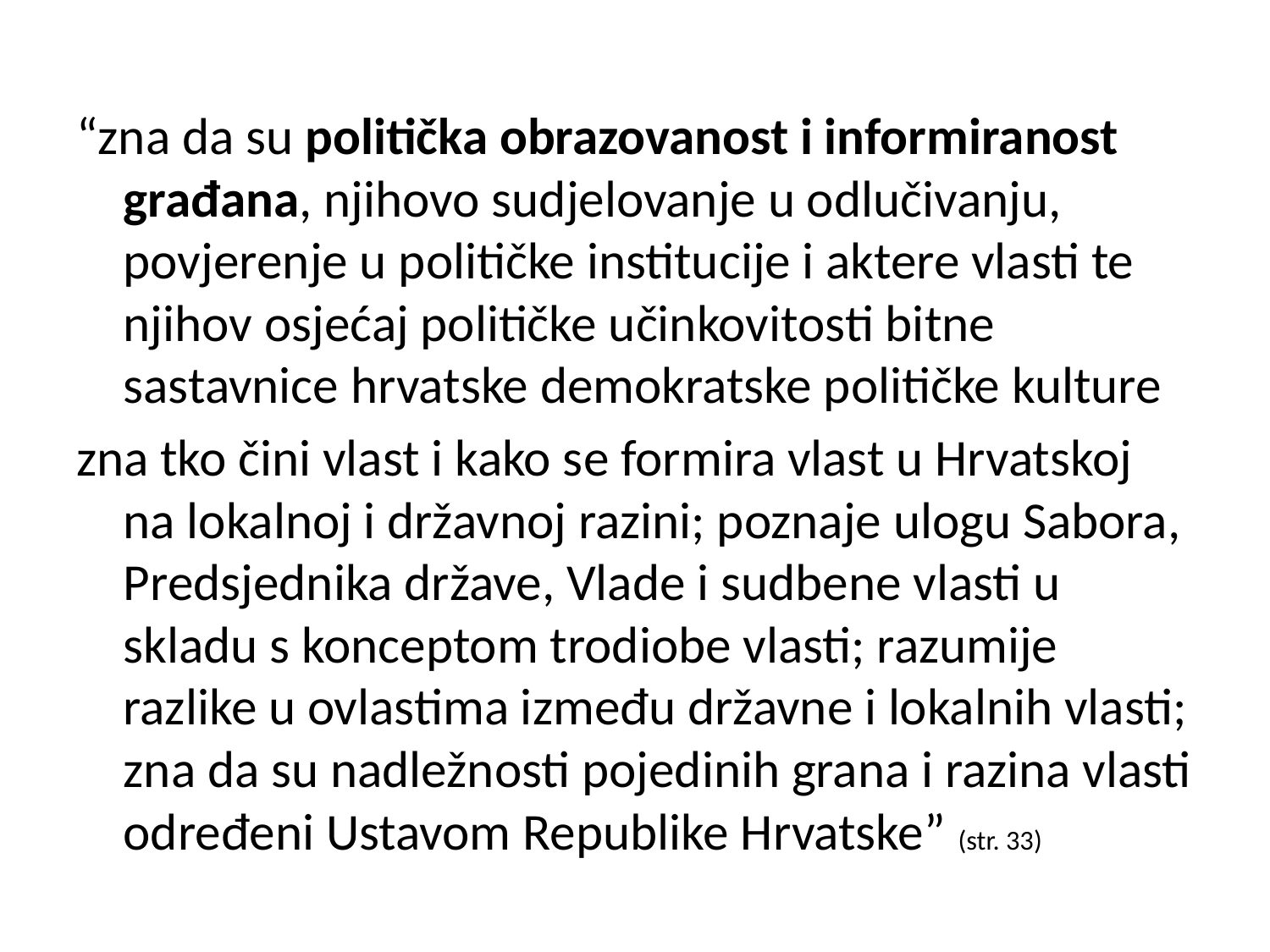

“zna da su politička obrazovanost i informiranost građana, njihovo sudjelovanje u odlučivanju, povjerenje u političke institucije i aktere vlasti te njihov osjećaj političke učinkovitosti bitne sastavnice hrvatske demokratske političke kulture
zna tko čini vlast i kako se formira vlast u Hrvatskoj na lokalnoj i državnoj razini; poznaje ulogu Sabora, Predsjednika države, Vlade i sudbene vlasti u skladu s konceptom trodiobe vlasti; razumije razlike u ovlastima između državne i lokalnih vlasti; zna da su nadležnosti pojedinih grana i razina vlasti određeni Ustavom Republike Hrvatske” (str. 33)